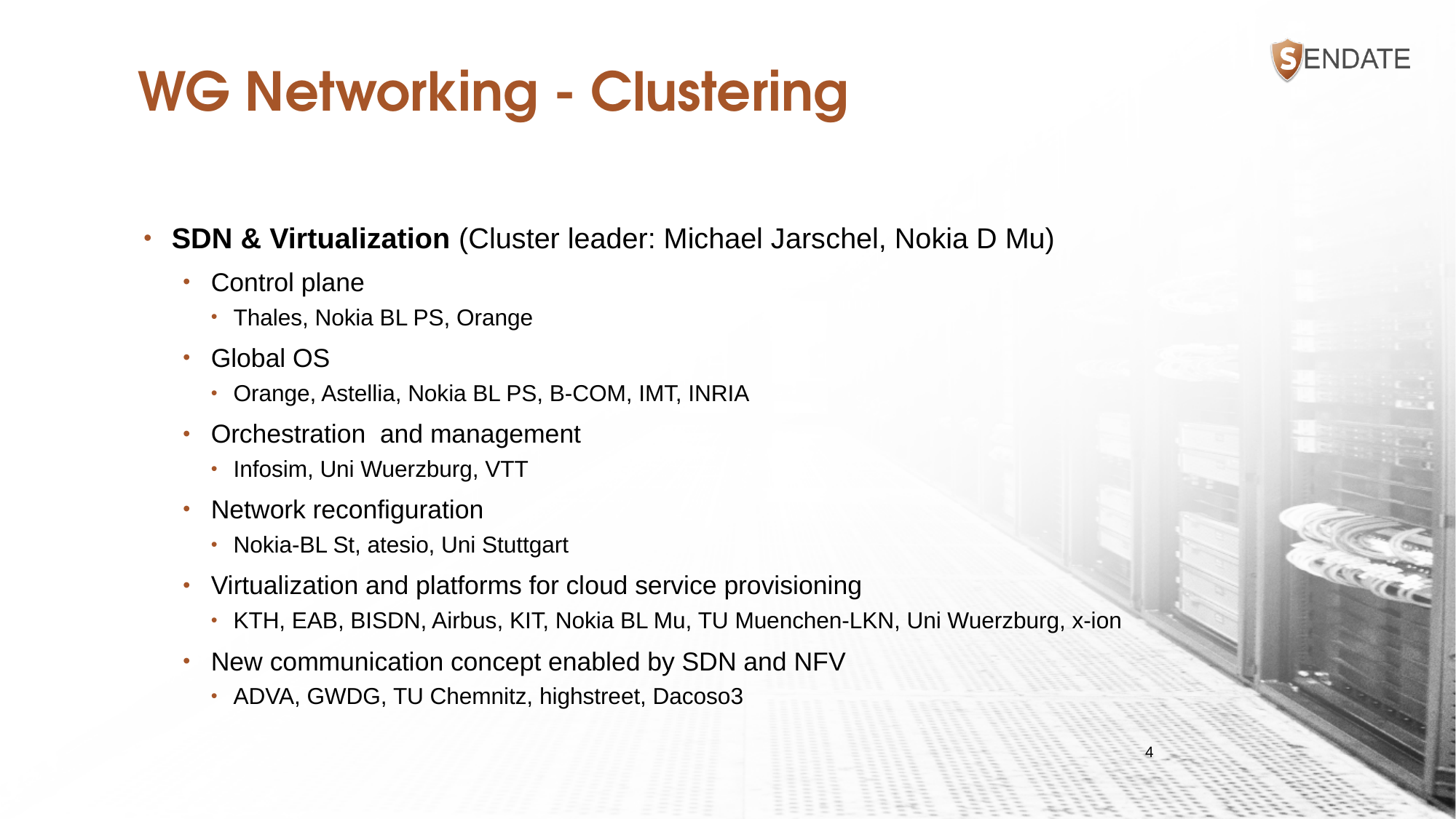

# WG Networking - Clustering
SDN & Virtualization (Cluster leader: Michael Jarschel, Nokia D Mu)
Control plane
Thales, Nokia BL PS, Orange
Global OS
Orange, Astellia, Nokia BL PS, B-COM, IMT, INRIA
Orchestration  and management
Infosim, Uni Wuerzburg, VTT
Network reconfiguration
Nokia-BL St, atesio, Uni Stuttgart
Virtualization and platforms for cloud service provisioning
KTH, EAB, BISDN, Airbus, KIT, Nokia BL Mu, TU Muenchen-LKN, Uni Wuerzburg, x-ion
New communication concept enabled by SDN and NFV
ADVA, GWDG, TU Chemnitz, highstreet, Dacoso3
4